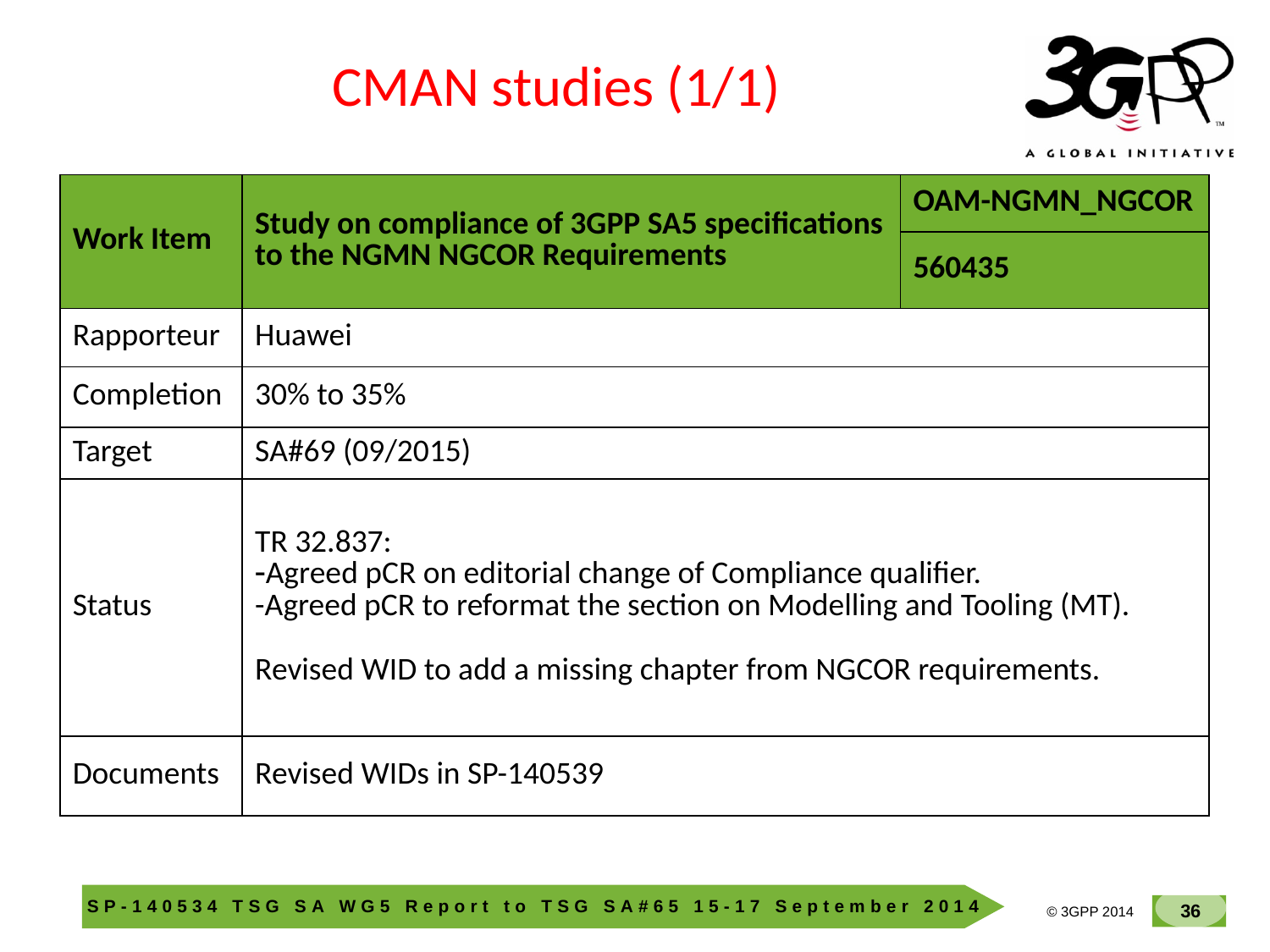

CMAN studies (1/1)
| Work Item | Study on compliance of 3GPP SA5 specifications to the NGMN NGCOR Requirements | OAM-NGMN\_NGCOR |
| --- | --- | --- |
|  |  | 560435 |
| Rapporteur | Huawei |  |
| Completion | 30% to 35% |  |
| Target | SA#69 (09/2015) |  |
| Status | TR 32.837: Agreed pCR on editorial change of Compliance qualifier. -Agreed pCR to reformat the section on Modelling and Tooling (MT). Revised WID to add a missing chapter from NGCOR requirements. |  |
| Documents | Revised WIDs in SP-140539 |  |